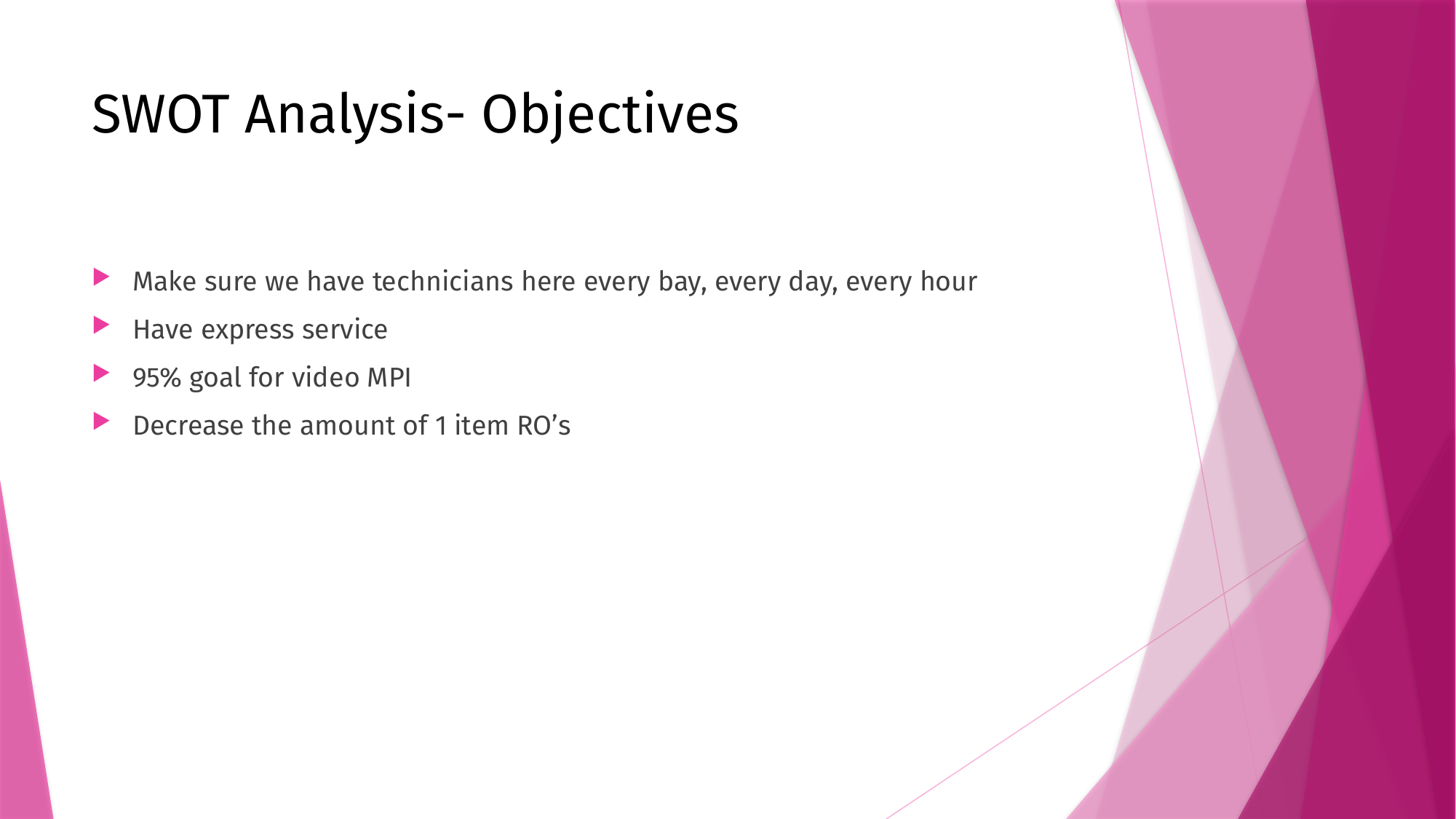

# SWOT Analysis- Objectives
Make sure we have technicians here every bay, every day, every hour
Have express service
95% goal for video MPI
Decrease the amount of 1 item RO’s